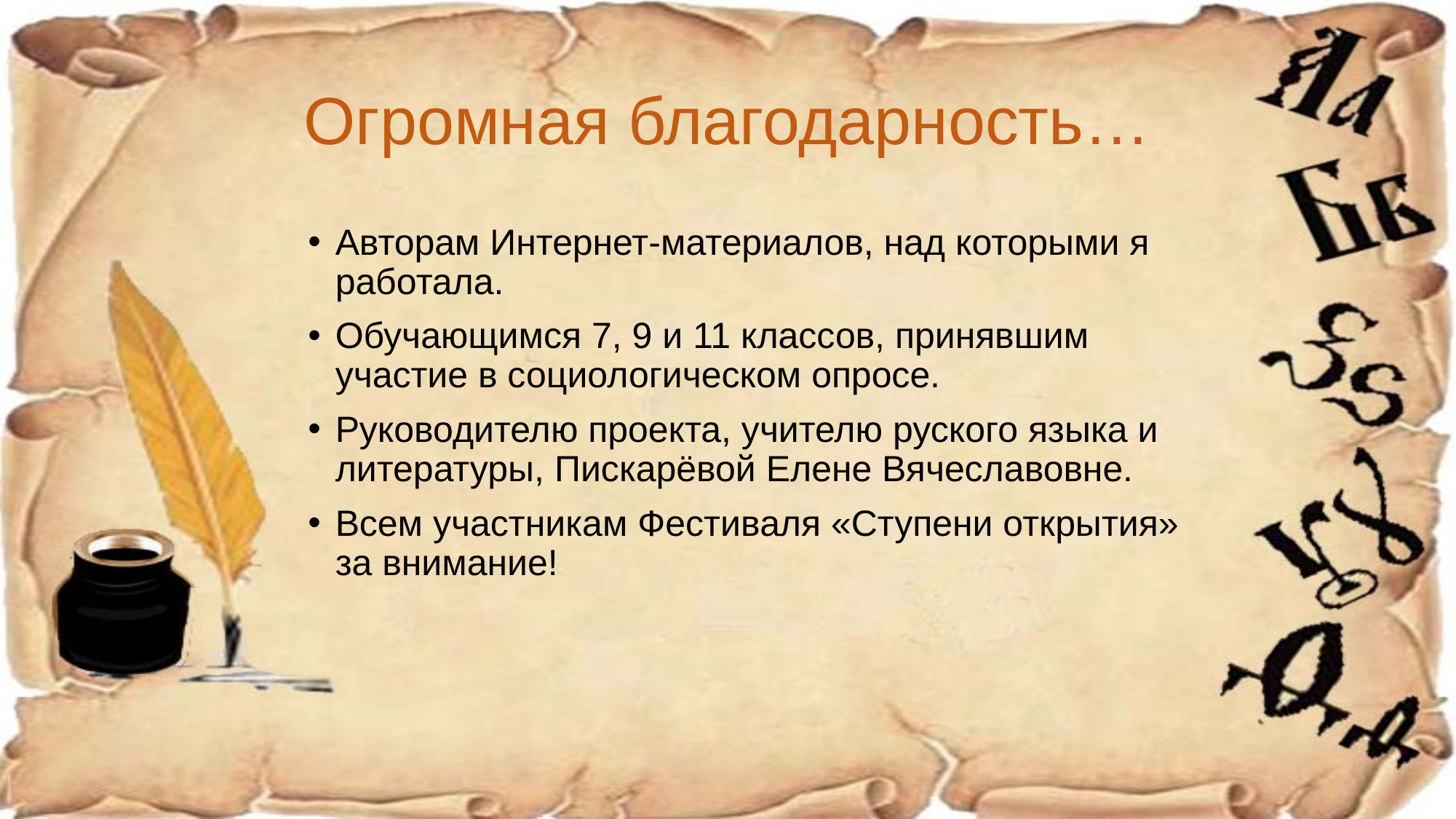

# Огромная благодарность…
Авторам Интернет-материалов, над которыми я работала.
Обучающимся 7, 9 и 11 классов, принявшим участие в социологическом опросе.
Руководителю проекта, учителю руского языка и литературы, Пискарёвой Елене Вячеславовне.
Всем участникам Фестиваля «Ступени открытия» за внимание!